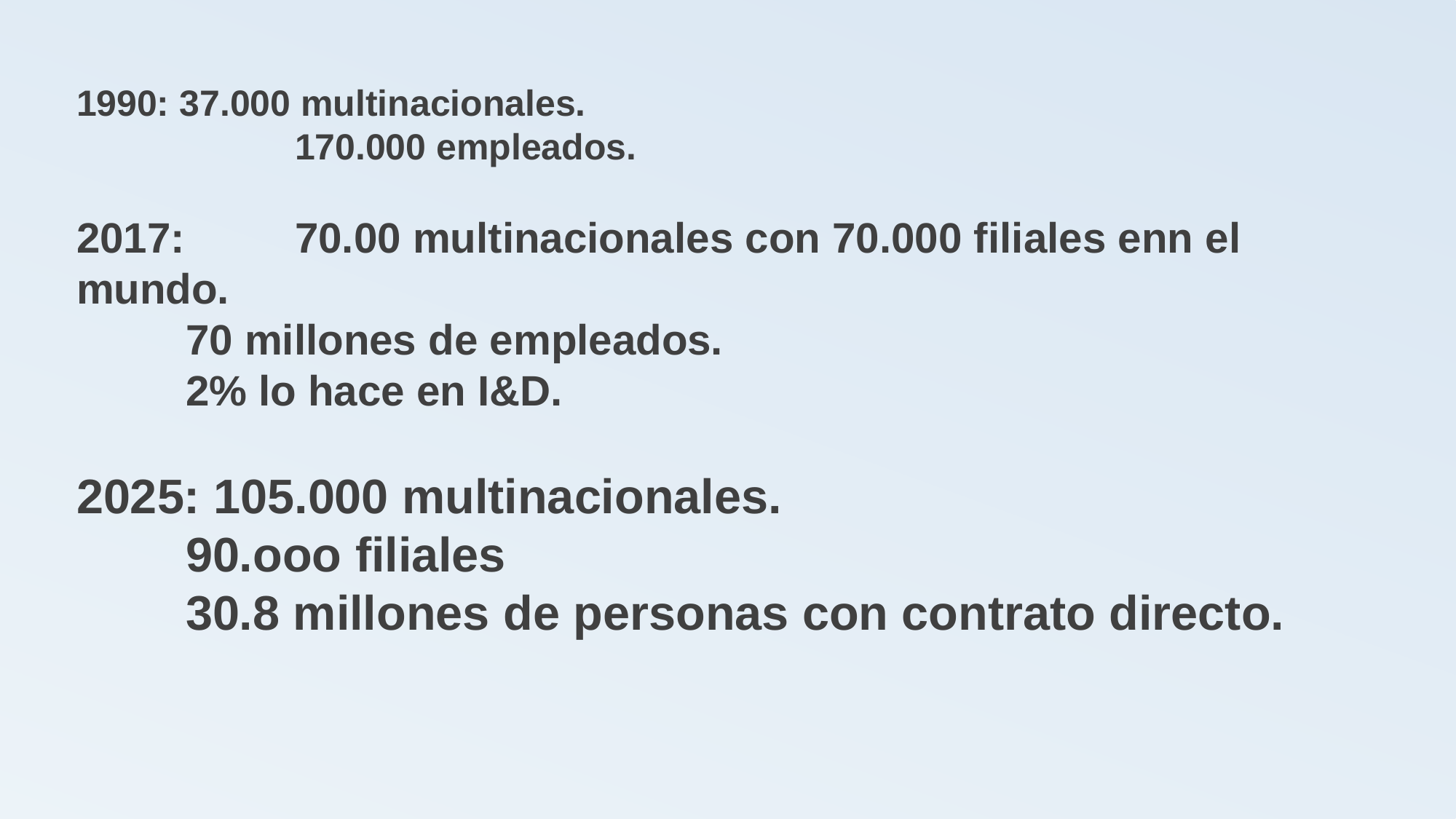

1990: 37.000 multinacionales.
		170.000 empleados.

2017: 	70.00 multinacionales con 70.000 filiales enn el mundo.
	70 millones de empleados.
	2% lo hace en I&D.

2025: 105.000 multinacionales.
	90.ooo filiales
	30.8 millones de personas con contrato directo.